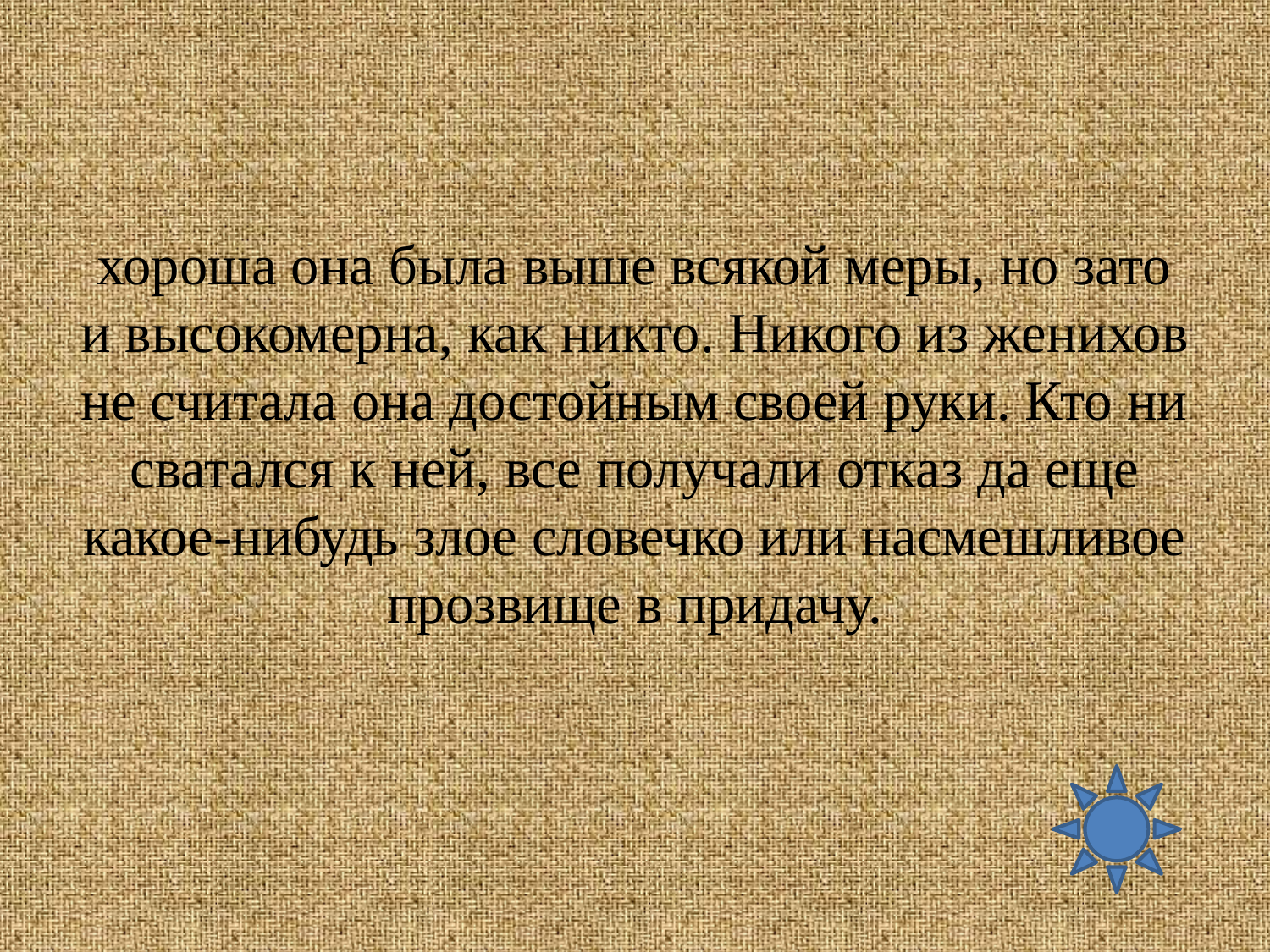

#
хороша она была выше всякой меры, но зато и высокомерна, как никто. Никого из женихов не считала она достойным своей руки. Кто ни сватался к ней, все получали отказ да еще какое-нибудь злое словечко или насмешливое прозвище в придачу.